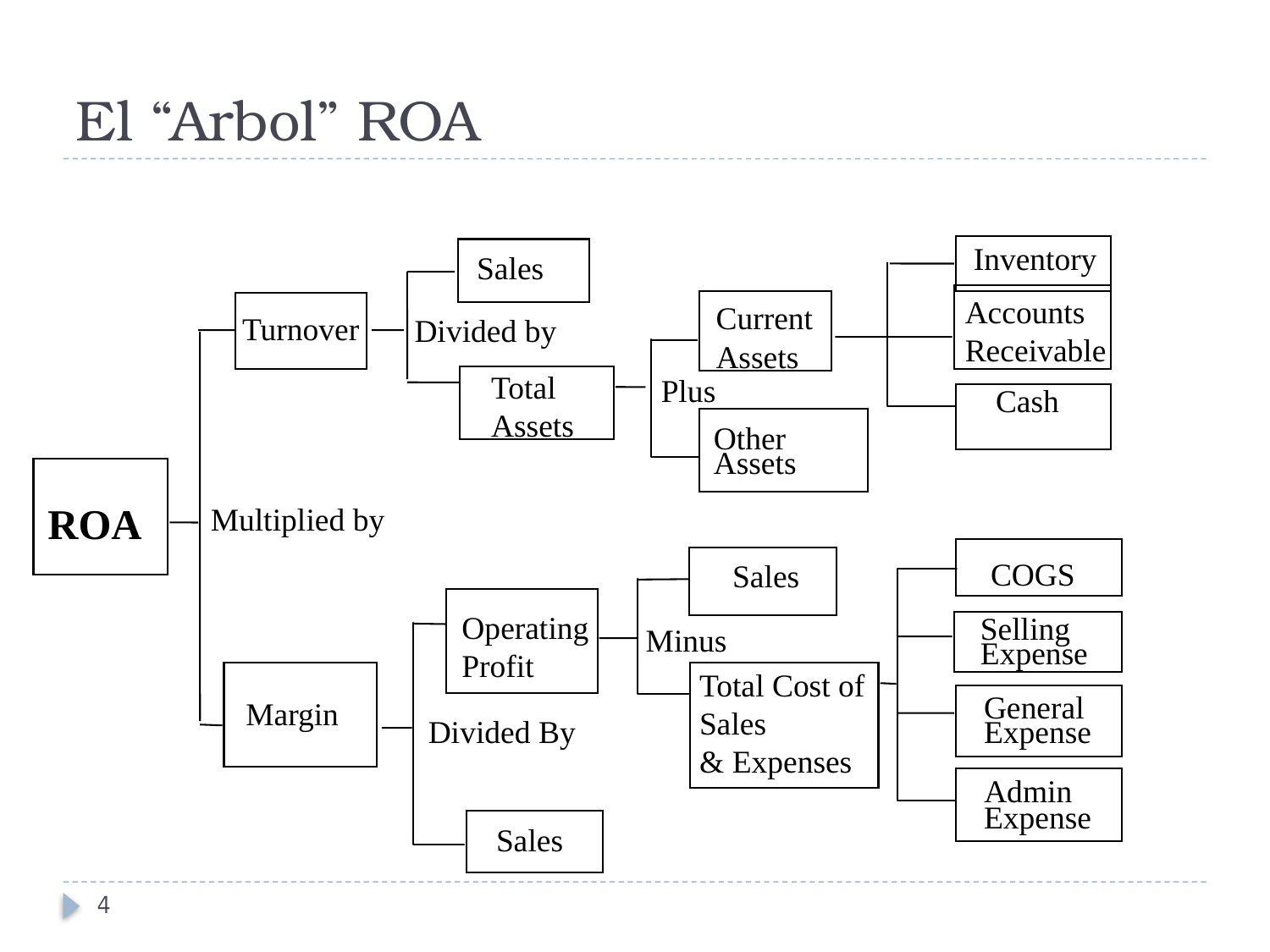

# El “Arbol” ROA

Inventory

Sales

Accounts
Receivable

Current Assets

Turnover
Divided by

Total
Assets
Plus

Cash

Other

Assets

ROA
Multiplied by

COGS
Sales

Operating
Profit

Selling

Minus

Expense

Total Cost of Sales
& Expenses

General

Margin
Divided By
Expense

Admin

Expense

Sales
4